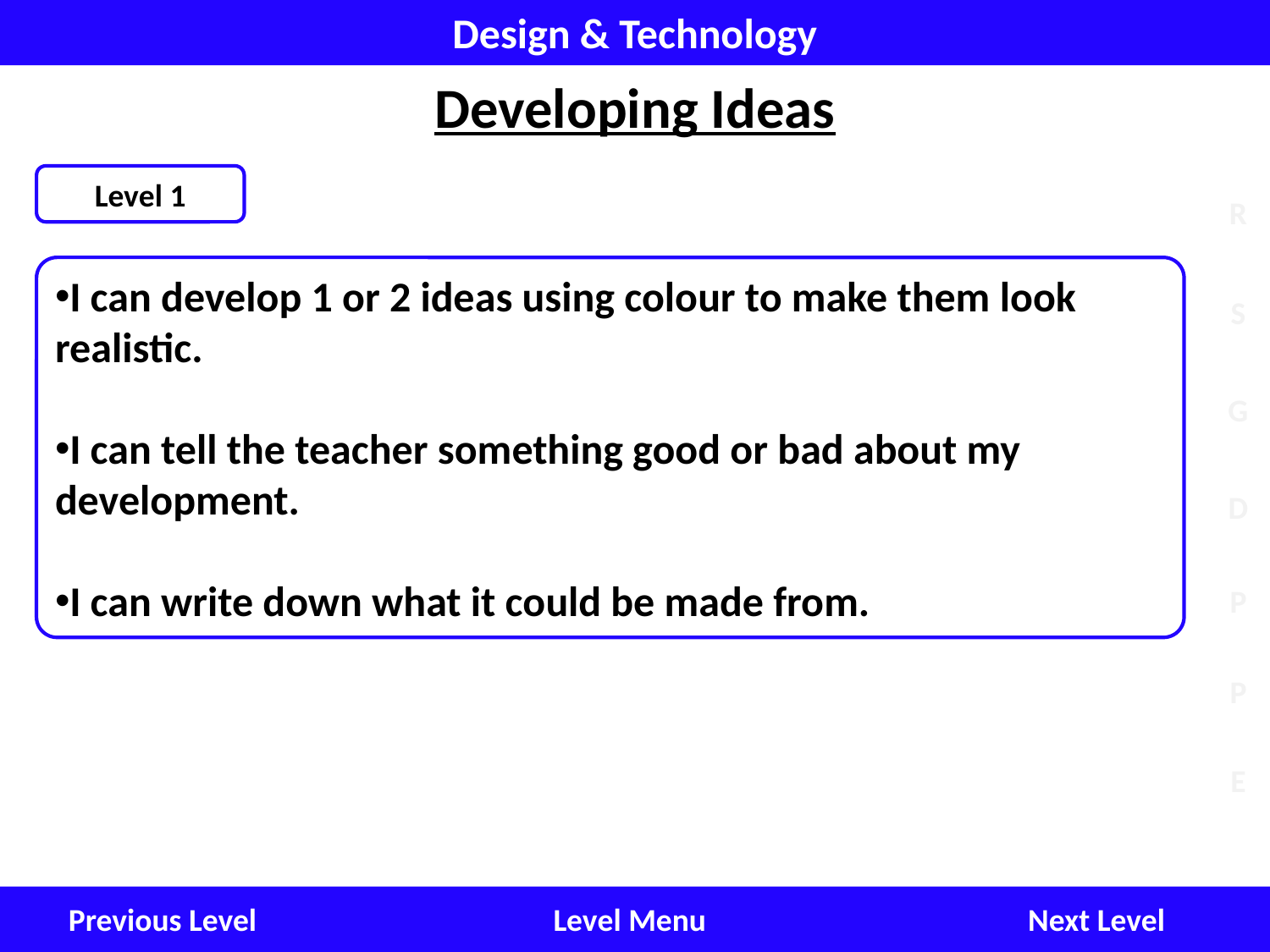

Design & Technology
Developing Ideas
Level 1
I can develop 1 or 2 ideas using colour to make them look realistic.

I can tell the teacher something good or bad about my development.

I can write down what it could be made from.

Next Level
Level Menu
Previous Level